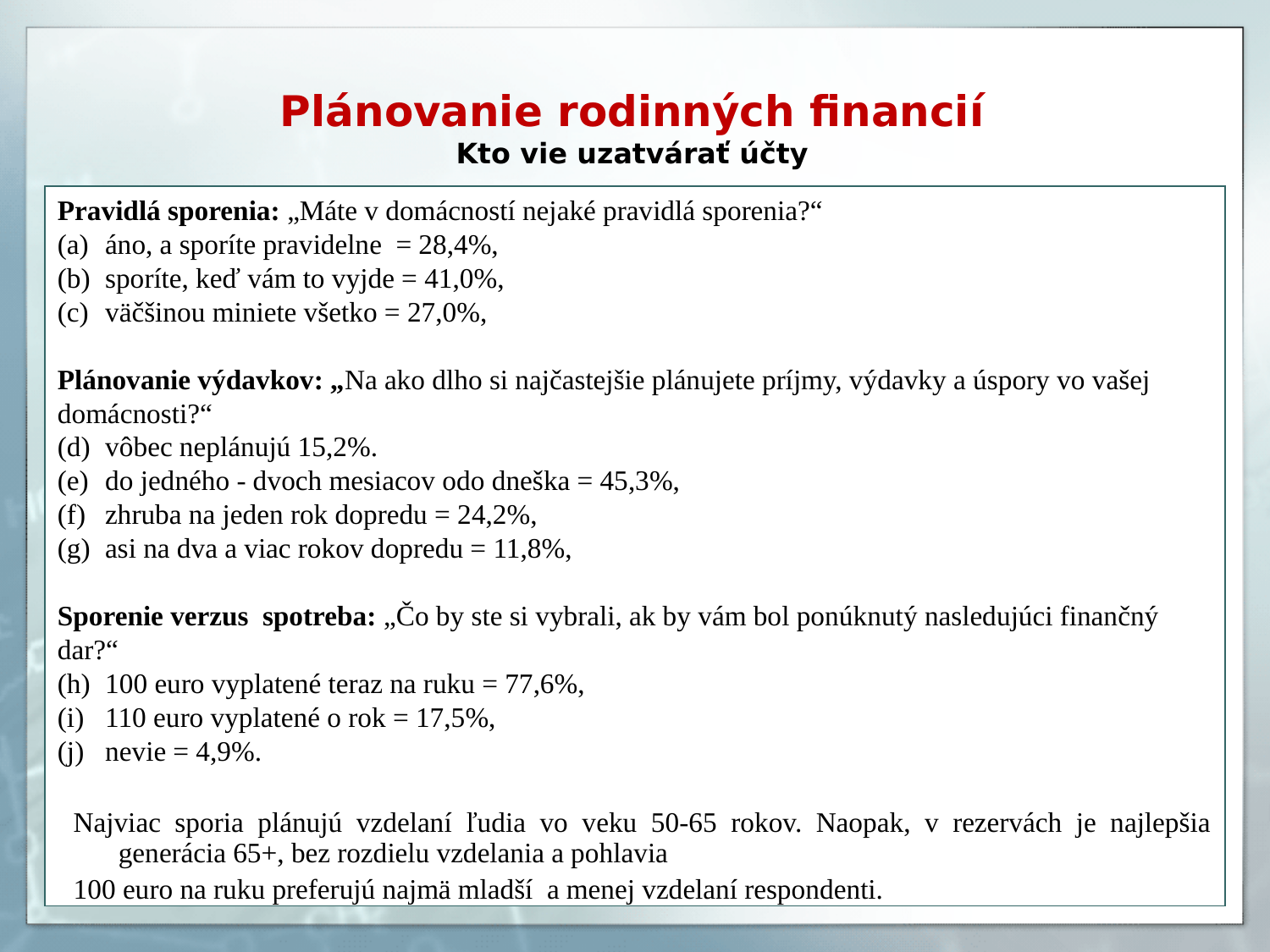

# Plánovanie rodinných financií Kto vie uzatvárať účty
Pravidlá sporenia: „Máte v domácností nejaké pravidlá sporenia?“
áno, a sporíte pravidelne  = 28,4%,
sporíte, keď vám to vyjde = 41,0%,
väčšinou miniete všetko = 27,0%,

Plánovanie výdavkov: „Na ako dlho si najčastejšie plánujete príjmy, výdavky a úspory vo vašej domácnosti?“
vôbec neplánujú 15,2%.
do jedného - dvoch mesiacov odo dneška = 45,3%,
zhruba na jeden rok dopredu = 24,2%,
asi na dva a viac rokov dopredu = 11,8%,

Sporenie verzus  spotreba: „Čo by ste si vybrali, ak by vám bol ponúknutý nasledujúci finančný dar?“
100 euro vyplatené teraz na ruku = 77,6%,
110 euro vyplatené o rok = 17,5%,
nevie = 4,9%.

Najviac sporia plánujú vzdelaní ľudia vo veku 50-65 rokov. Naopak, v rezervách je najlepšia generácia 65+, bez rozdielu vzdelania a pohlavia
100 euro na ruku preferujú najmä mladší  a menej vzdelaní respondenti.